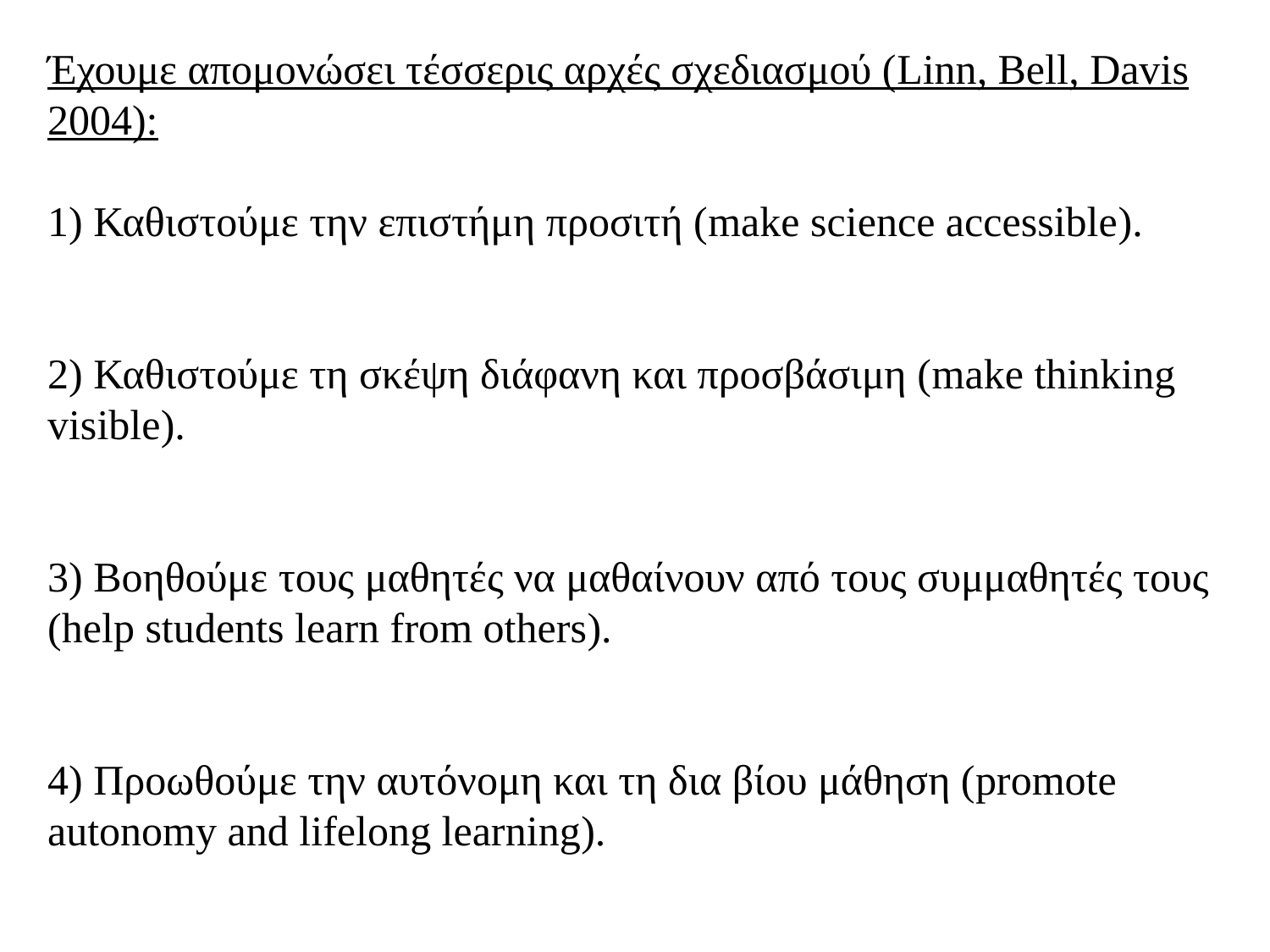

Έχουμε απομονώσει τέσσερις αρχές σχεδιασμού (Linn, Bell, Davis 2004):
1) Καθιστούμε την επιστήμη προσιτή (make science accessible).
2) Καθιστούμε τη σκέψη διάφανη και προσβάσιμη (make thinking visible).
3) Βοηθούμε τους μαθητές να μαθαίνουν από τους συμμαθητές τους (help students learn from others).
4) Προωθούμε την αυτόνομη και τη δια βίου μάθηση (promote autonomy and lifelong learning).